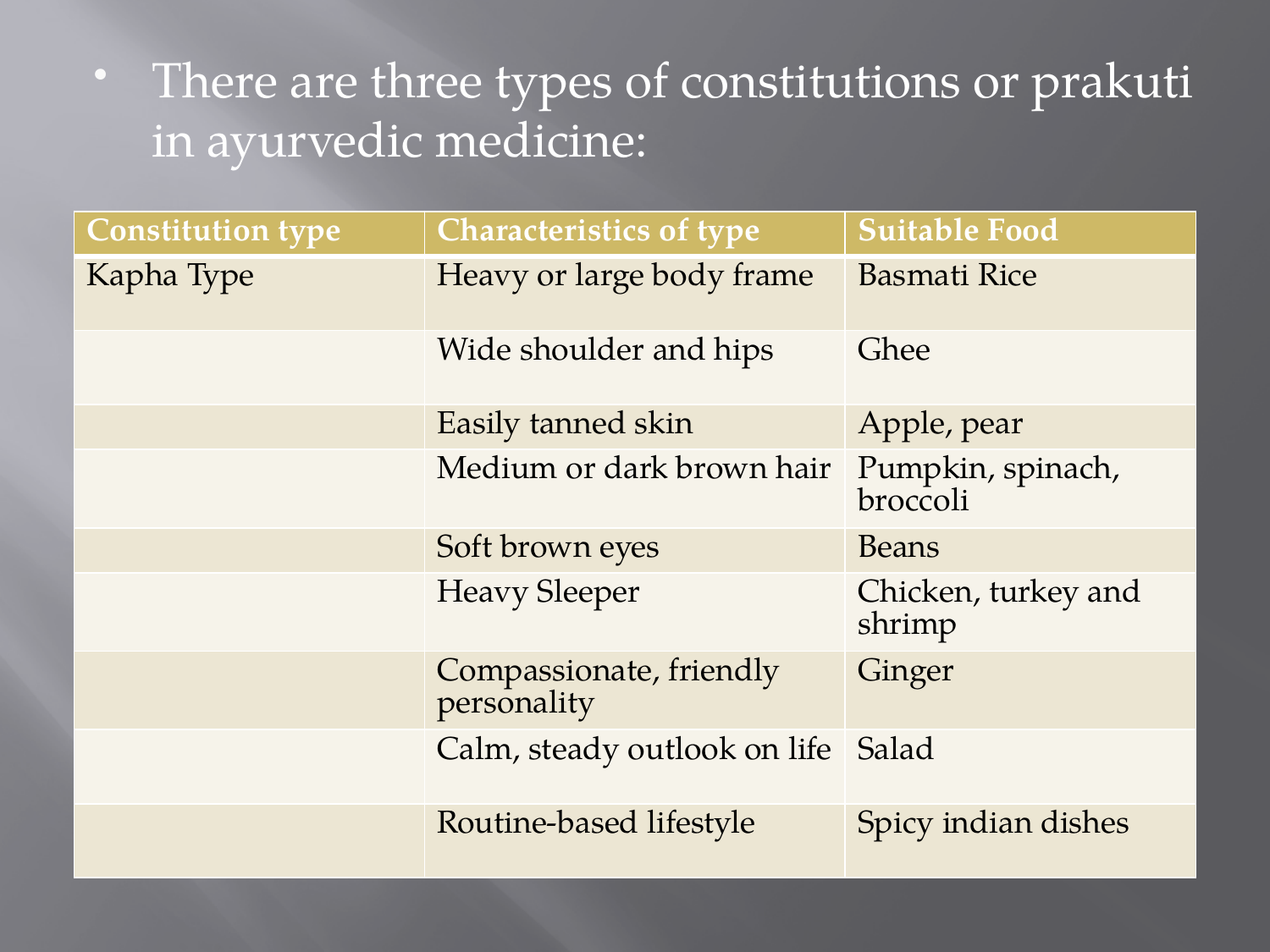

There are three types of constitutions or prakuti in ayurvedic medicine:

| Constitution type | Characteristics of type | Suitable Food |
| --- | --- | --- |
| Kapha Type | Heavy or large body frame | Basmati Rice |
|  | Wide shoulder and hips | Ghee |
|  | Easily tanned skin | Apple, pear |
|  | Medium or dark brown hair | Pumpkin, spinach, broccoli |
|  | Soft brown eyes | Beans |
|  | Heavy Sleeper | Chicken, turkey and shrimp |
|  | Compassionate, friendly personality | Ginger |
|  | Calm, steady outlook on life | Salad |
|  | Routine-based lifestyle | Spicy indian dishes |